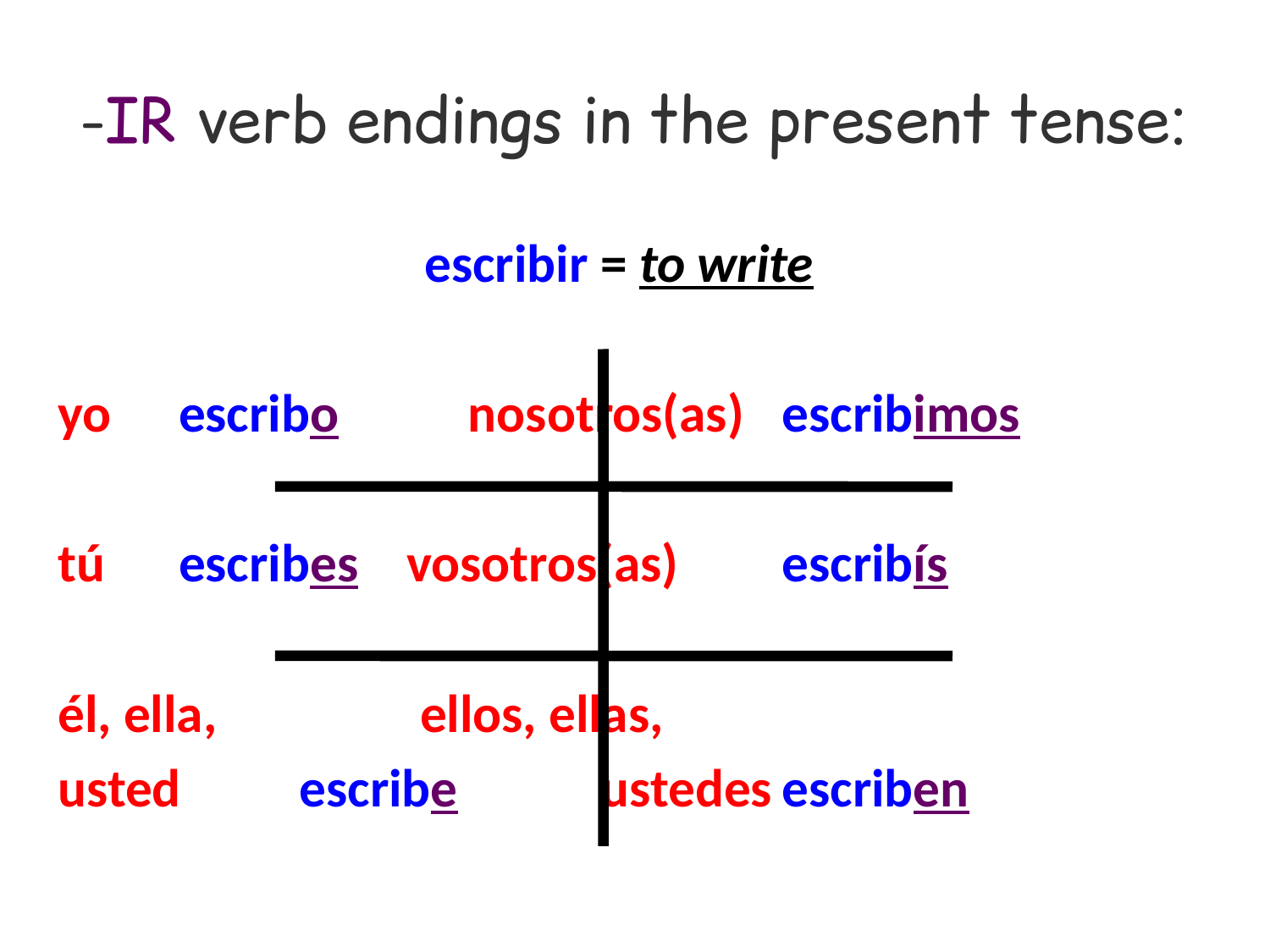

# -IR verb endings in the present tense:
escribir = to write

				yo 		escribo	    nosotros(as) 	escribimos

				tú			escribes    vosotros(as) 	escribís

				él, ella,		    			ellos, ellas,
				usted	escribe	     ustedes			escriben